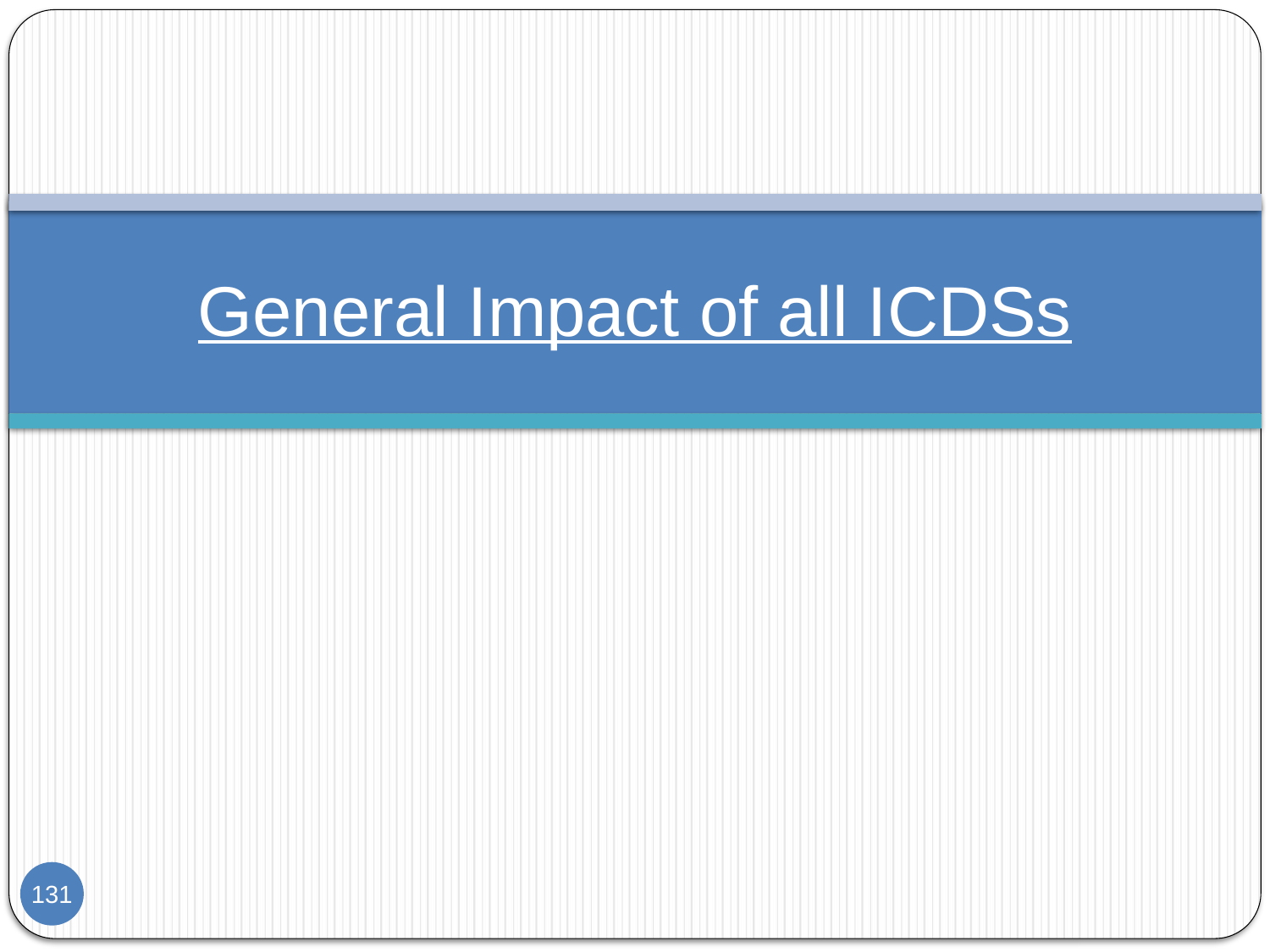

# General Impact of all ICDSs
131